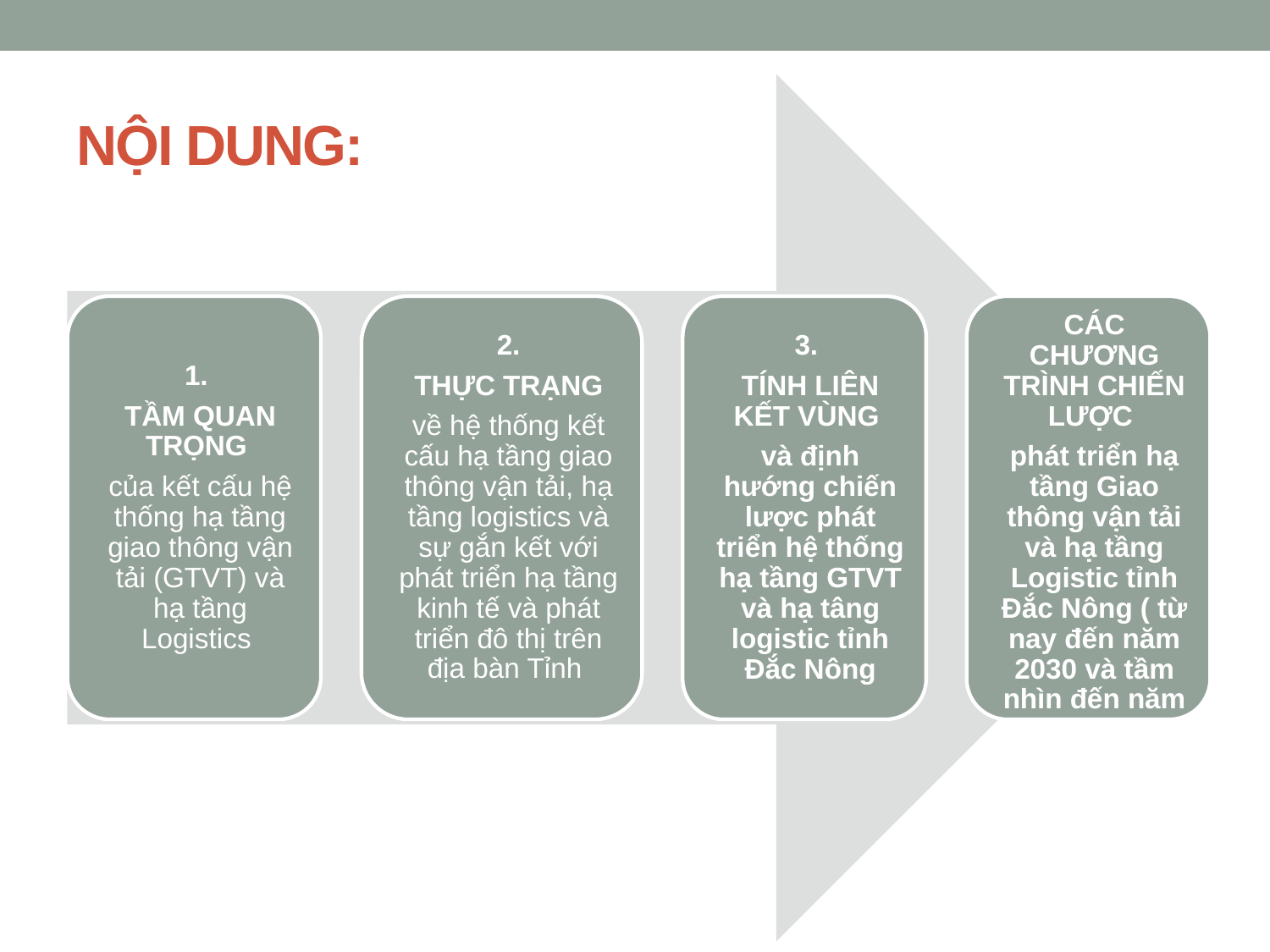

# NỘI DUNG:
1.
TẦM QUAN TRỌNG
của kết cấu hệ thống hạ tầng giao thông vận tải (GTVT) và hạ tầng Logistics
2.
 THỰC TRẠNG
về hệ thống kết cấu hạ tầng giao thông vận tải, hạ tầng logistics và sự gắn kết với phát triển hạ tầng kinh tế và phát triển đô thị trên địa bàn Tỉnh
3.
TÍNH LIÊN KẾT VÙNG
và định hướng chiến lược phát triển hệ thống hạ tầng GTVT và hạ tâng logistic tỉnh Đắc Nông
4.
CÁC CHƯƠNG TRÌNH CHIẾN LƯỢC
phát triển hạ tầng Giao thông vận tải và hạ tầng Logistic tỉnh Đắc Nông ( từ nay đến năm 2030 và tầm nhìn đến năm 2050)